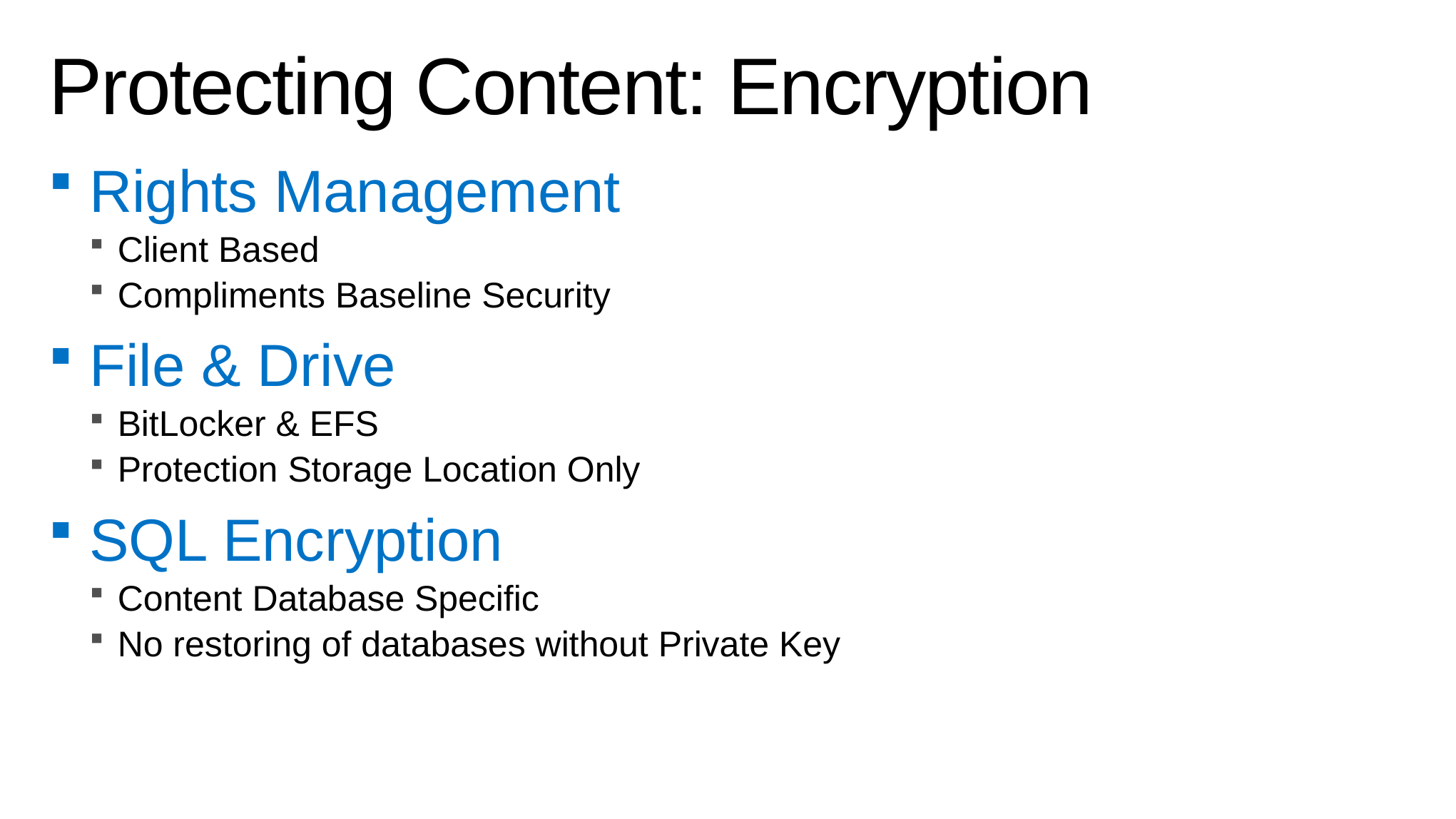

# Protecting Content: Encryption
Rights Management
Client Based
Compliments Baseline Security
File & Drive
BitLocker & EFS
Protection Storage Location Only
SQL Encryption
Content Database Specific
No restoring of databases without Private Key